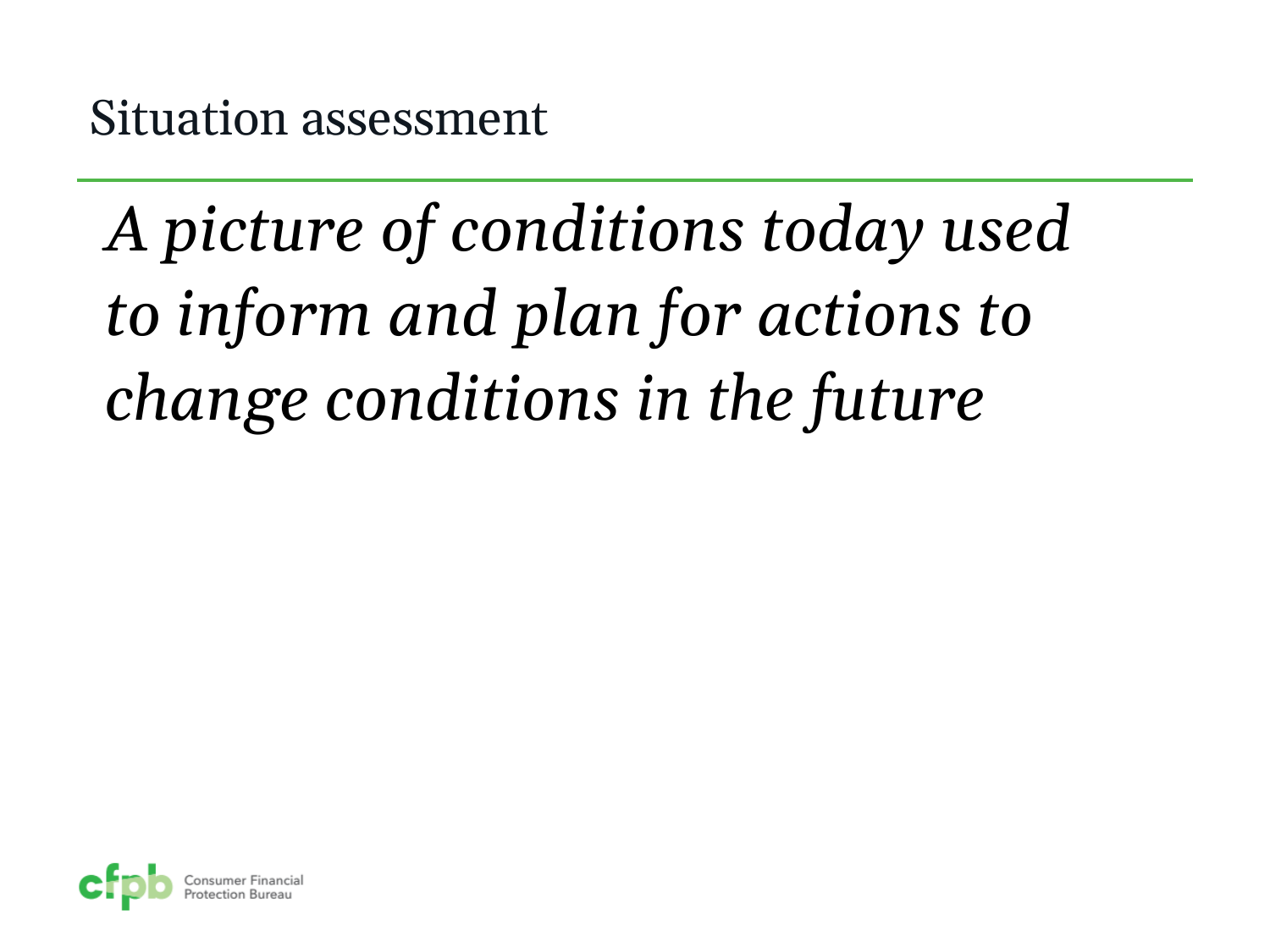

# Situation assessment
A picture of conditions today used
to inform and plan for actions to
change conditions in the future